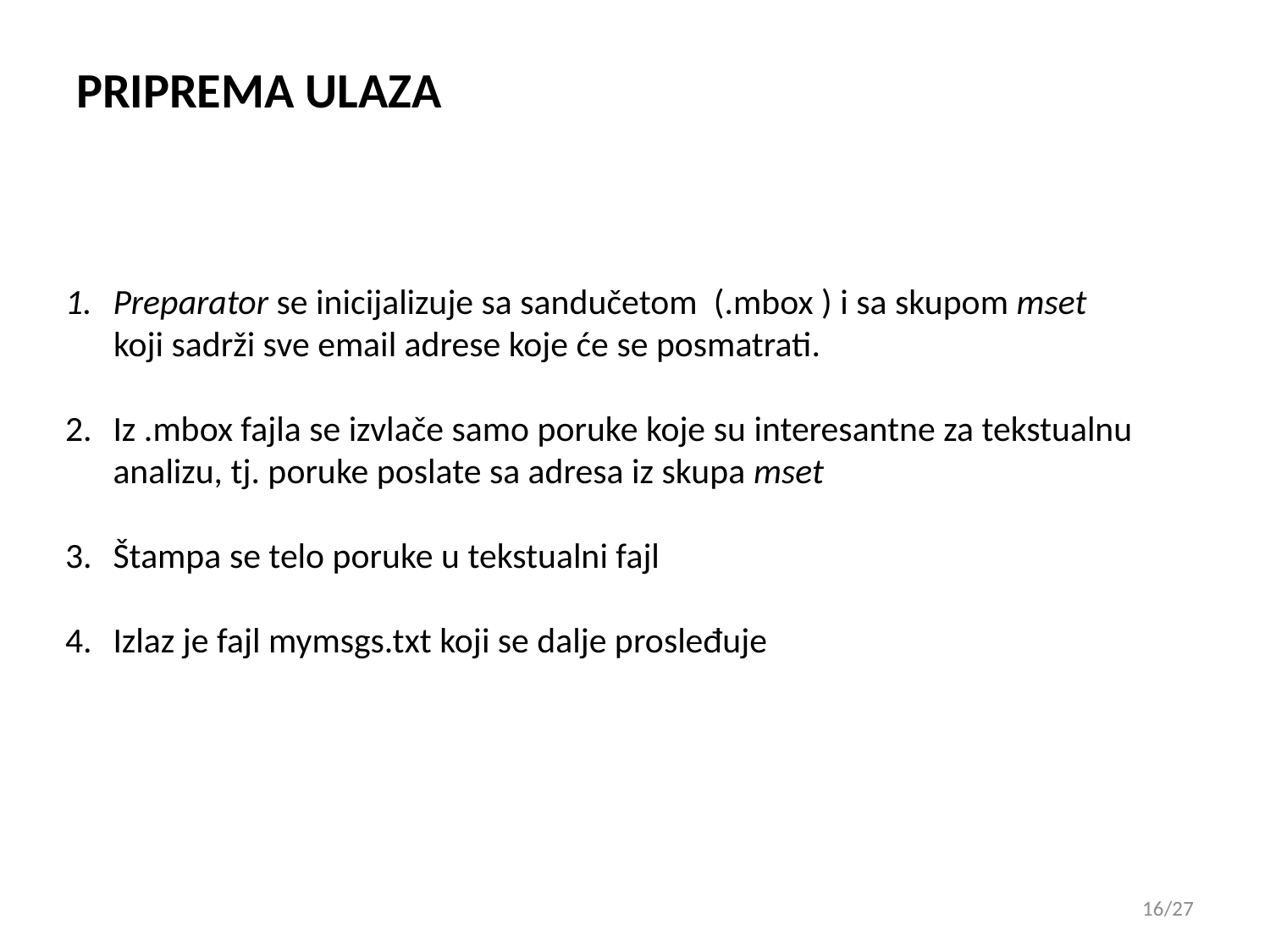

# PRIPREMA ULAZA
Preparator se inicijalizuje sa sandučetom  (.mbox ) i sa skupom mset
      koji sadrži sve email adrese koje će se posmatrati.

Iz .mbox fajla se izvlače samo poruke koje su interesantne za tekstualnu analizu, tj. poruke poslate sa adresa iz skupa mset

Štampa se telo poruke u tekstualni fajl

Izlaz je fajl mymsgs.txt koji se dalje prosleđuje

16/27